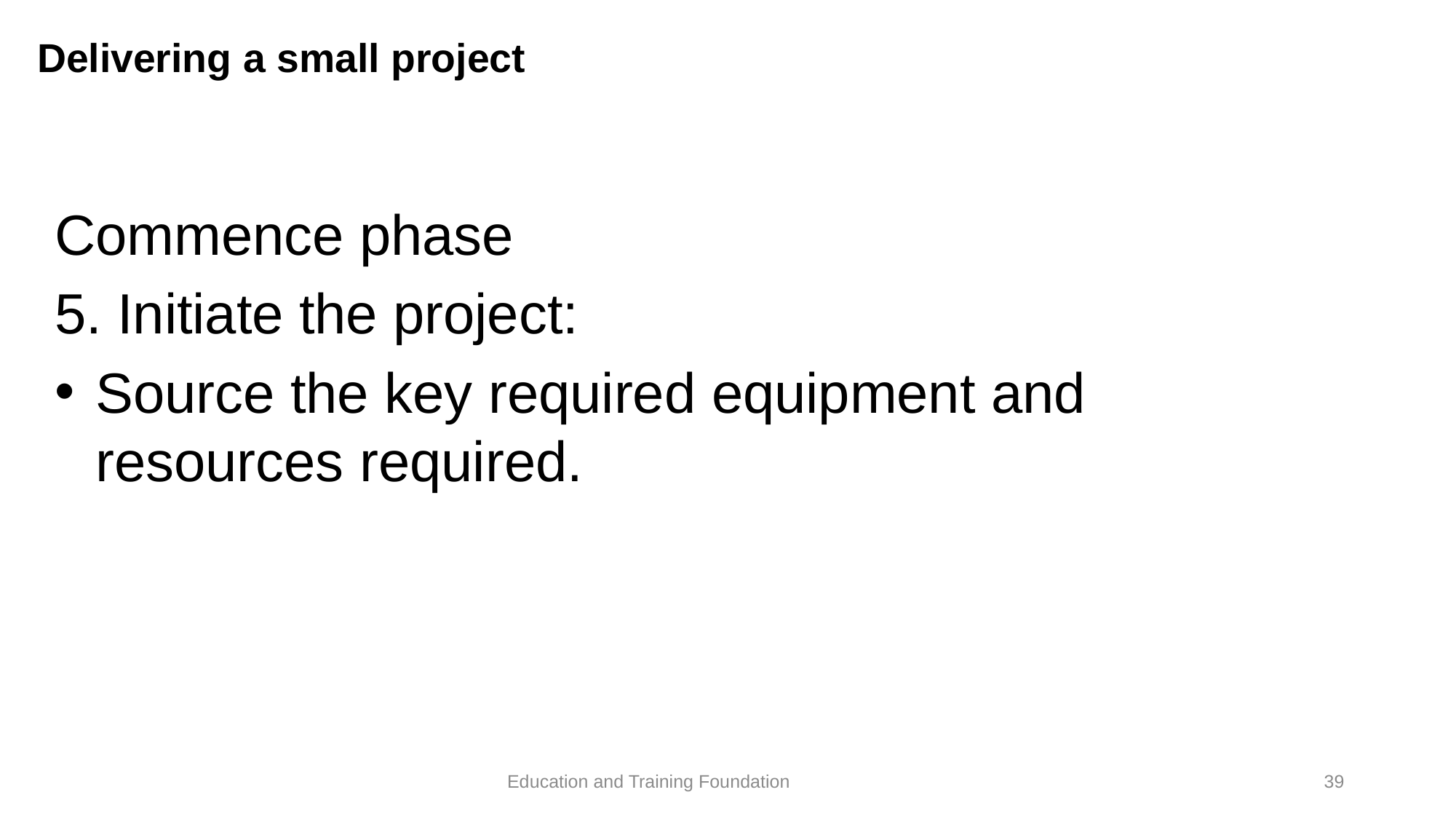

# Delivering a small project
Commence phase
5. Initiate the project:
Source the key required equipment and resources required.

39
Education and Training Foundation